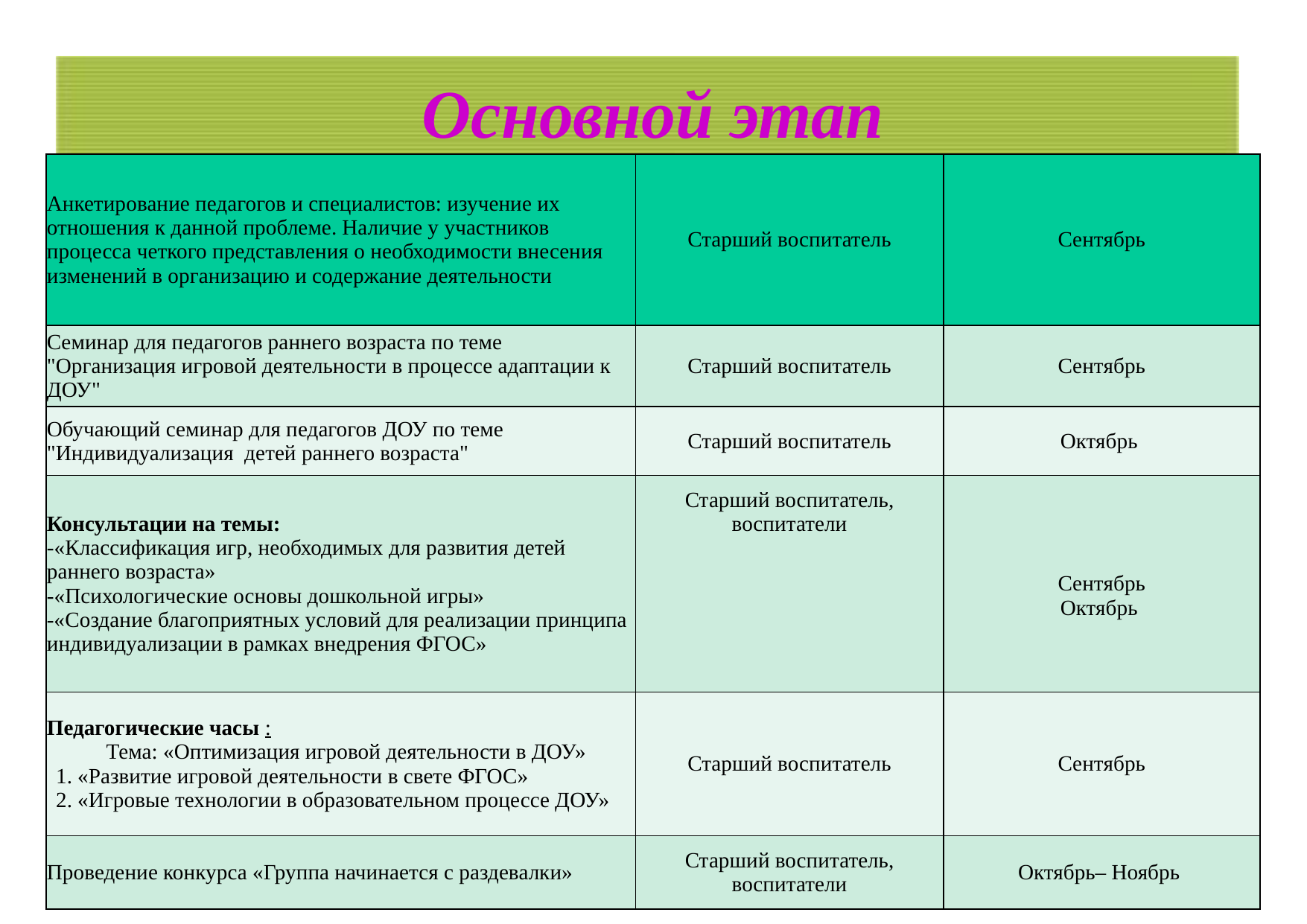

# Основной этап
| Анкетирование педагогов и специалистов: изучение их отношения к данной проблеме. Наличие у участников процесса четкого представления о необходимости внесения изменений в организацию и содержание деятельности | Старший воспитатель | Сентябрь |
| --- | --- | --- |
| Семинар для педагогов раннего возраста по теме "Организация игровой деятельности в процессе адаптации к ДОУ" | Старший воспитатель | Сентябрь |
| Обучающий семинар для педагогов ДОУ по теме "Индивидуализация детей раннего возраста" | Старший воспитатель | Октябрь |
| Консультации на темы: -«Классификация игр, необходимых для развития детей раннего возраста» -«Психологические основы дошкольной игры» -«Создание благоприятных условий для реализации принципа индивидуализации в рамках внедрения ФГОС» | Старший воспитатель, воспитатели | Сентябрь Октябрь |
| Педагогические часы : Тема: «Оптимизация игровой деятельности в ДОУ» 1. «Развитие игровой деятельности в свете ФГОС» 2. «Игровые технологии в образовательном процессе ДОУ» | Старший воспитатель | Сентябрь |
| Проведение конкурса «Группа начинается с раздевалки» | Старший воспитатель, воспитатели | Октябрь– Ноябрь |